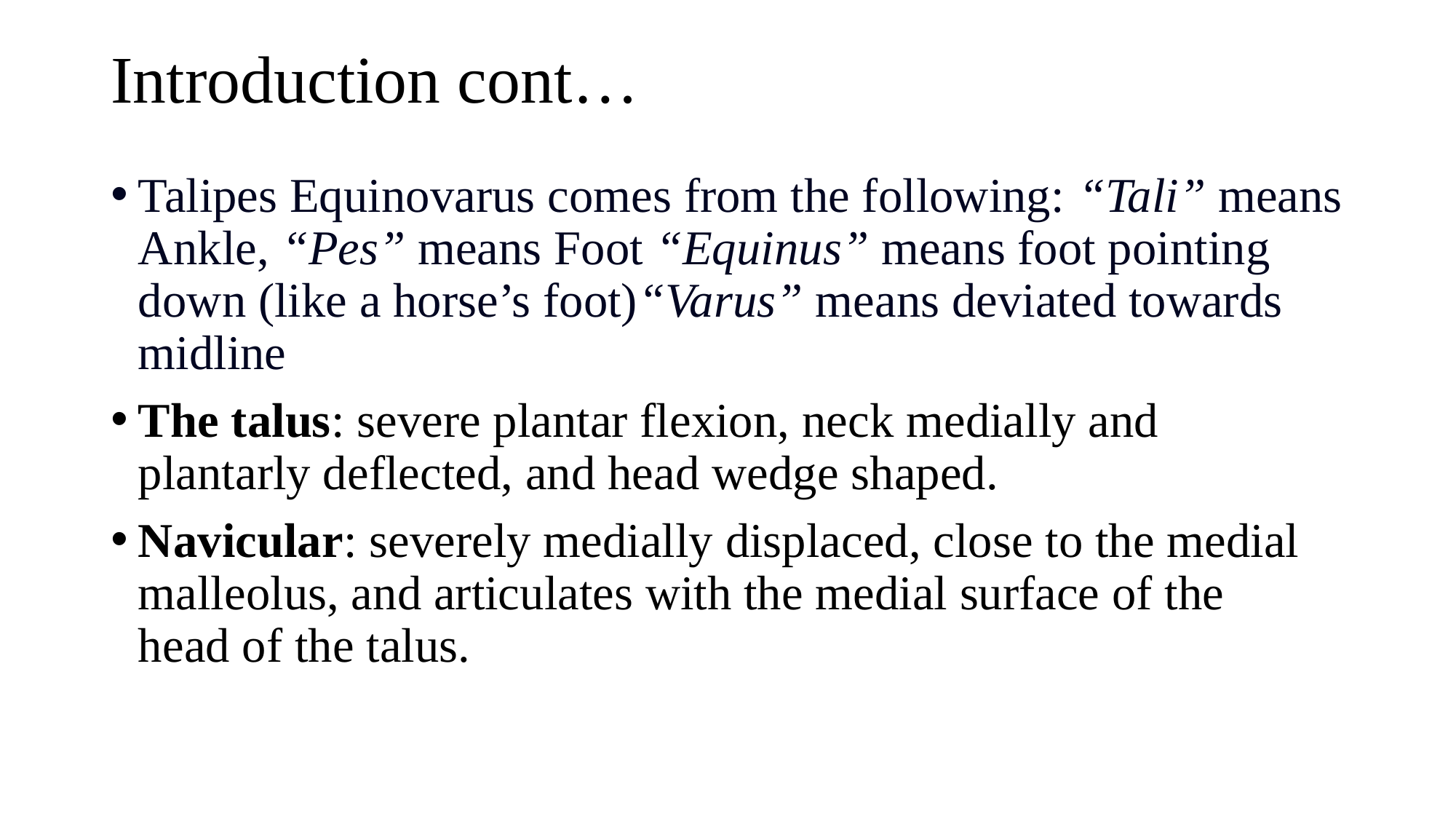

# Introduction cont…
Talipes Equinovarus comes from the following: “Tali” means Ankle, “Pes” means Foot “Equinus” means foot pointing down (like a horse’s foot)“Varus” means deviated towards midline
The talus: severe plantar flexion, neck medially and plantarly deflected, and head wedge shaped.
Navicular: severely medially displaced, close to the medial malleolus, and articulates with the medial surface of the
head of the talus.